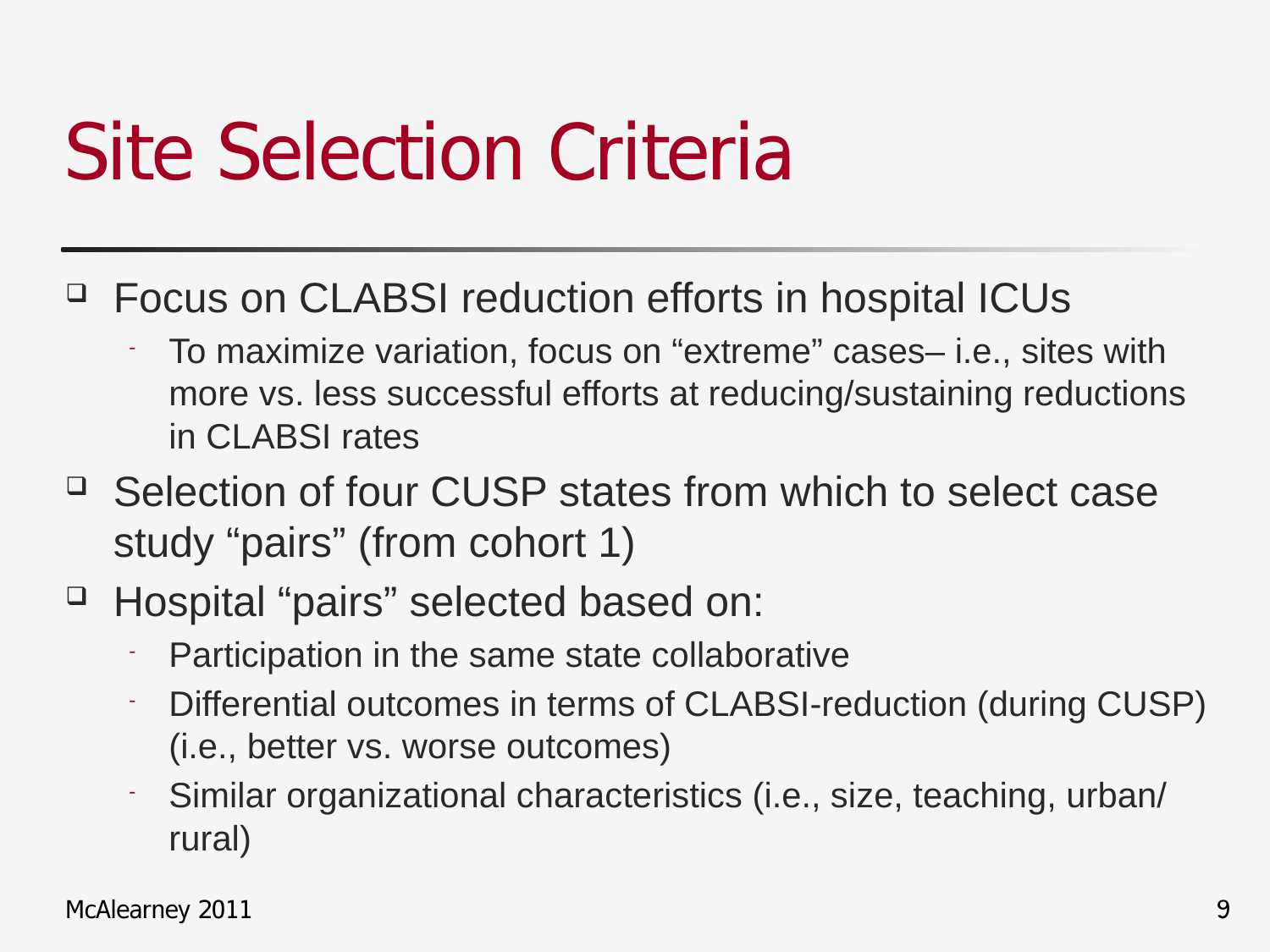

# Site Selection Criteria
Focus on CLABSI reduction efforts in hospital ICUs
To maximize variation, focus on “extreme” cases– i.e., sites with more vs. less successful efforts at reducing/sustaining reductions in CLABSI rates
Selection of four CUSP states from which to select case study “pairs” (from cohort 1)
Hospital “pairs” selected based on:
Participation in the same state collaborative
Differential outcomes in terms of CLABSI-reduction (during CUSP) (i.e., better vs. worse outcomes)
Similar organizational characteristics (i.e., size, teaching, urban/ rural)
McAlearney 2011
9